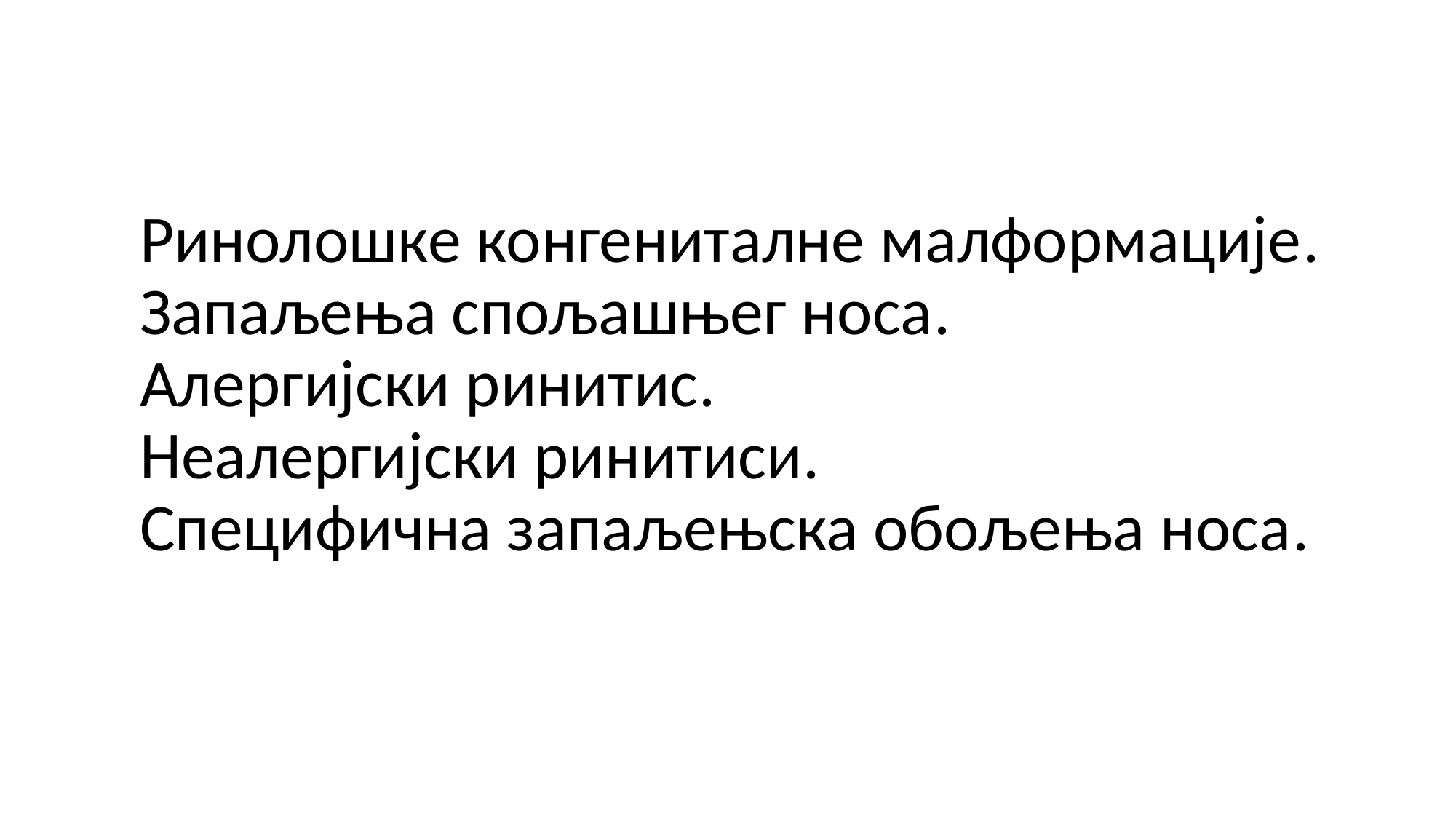

# Ринолошке конгениталне малформације. Запаљења спољашњег носа. Алергијски ринитис. Неалергијски ринитиси. Специфична запаљењска обољења носа.